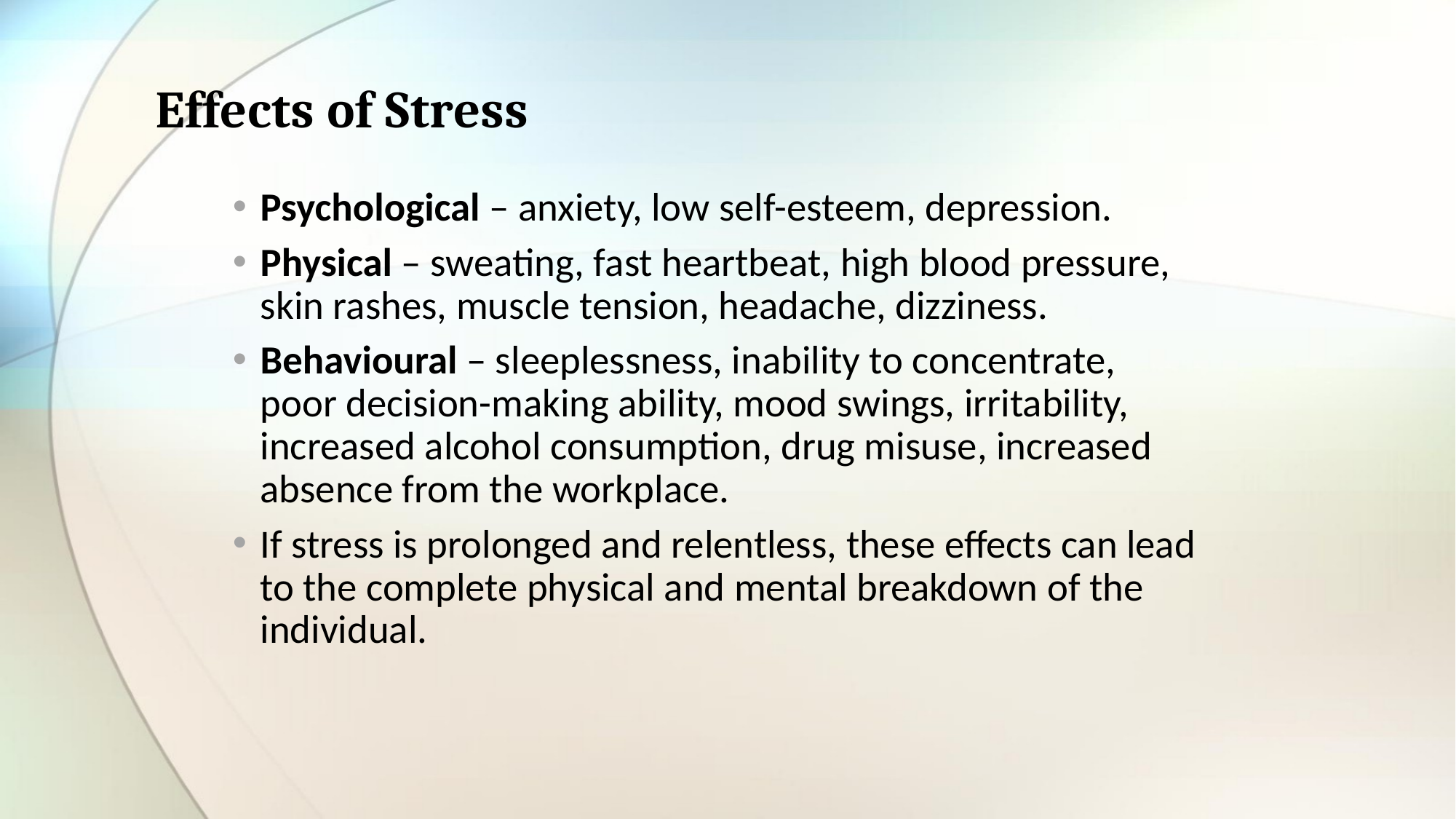

# Effects of Stress
Psychological – anxiety, low self-esteem, depression.
Physical – sweating, fast heartbeat, high blood pressure, skin rashes, muscle tension, headache, dizziness.
Behavioural – sleeplessness, inability to concentrate, poor decision-making ability, mood swings, irritability, increased alcohol consumption, drug misuse, increased absence from the workplace.
If stress is prolonged and relentless, these effects can lead
to the complete physical and mental breakdown of the
individual.